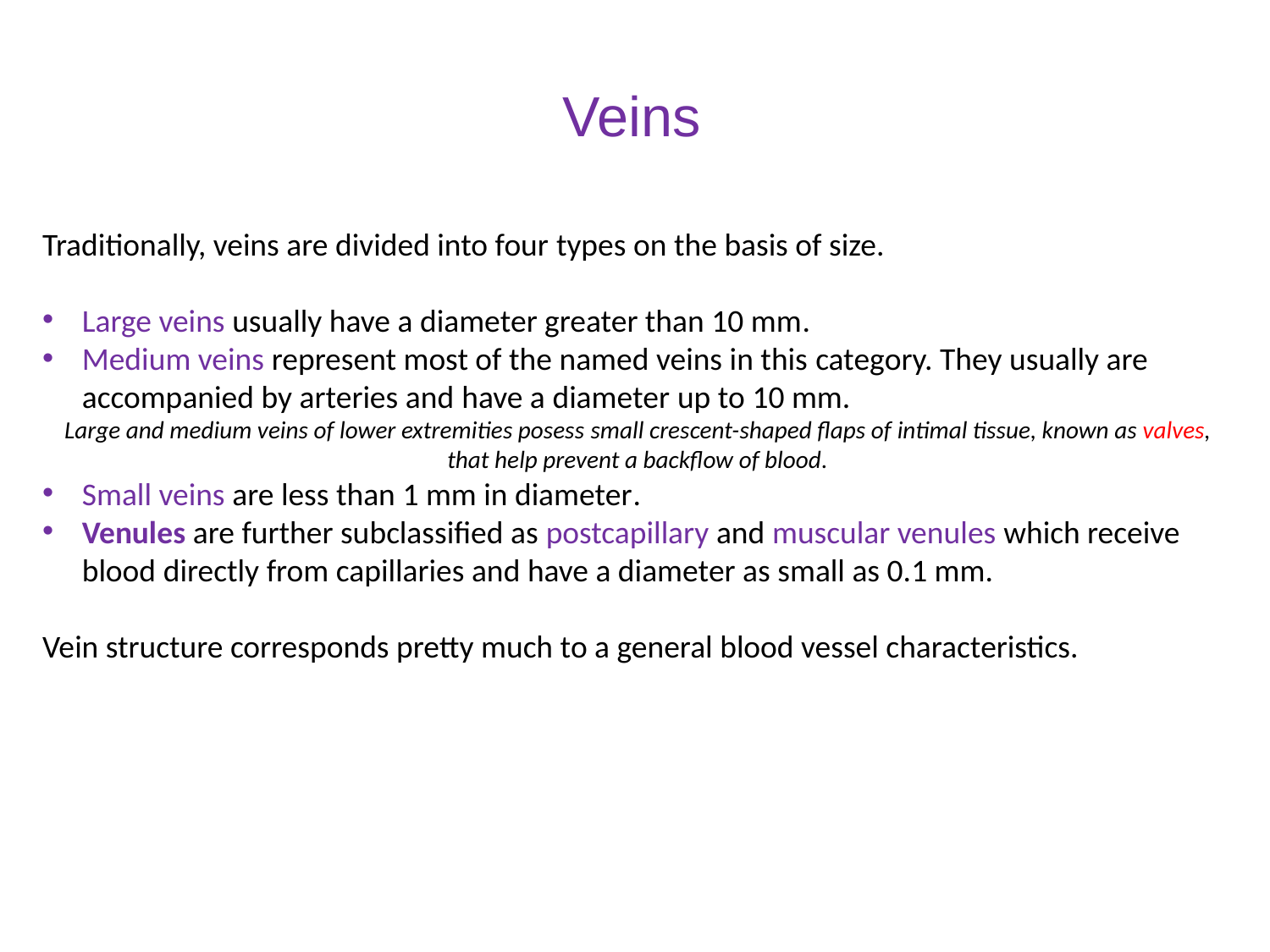

Veins
Traditionally, veins are divided into four types on the basis of size.

Large veins usually have a diameter greater than 10 mm.
Medium veins represent most of the named veins in this category. They usually are accompanied by arteries and have a diameter up to 10 mm.
Large and medium veins of lower extremities posess small crescent-shaped flaps of intimal tissue, known as valves, that help prevent a backflow of blood.
Small veins are less than 1 mm in diameter.
Venules are further subclassified as postcapillary and muscular venules which receive blood directly from capillaries and have a diameter as small as 0.1 mm.

Vein structure corresponds pretty much to a general blood vessel characteristics.